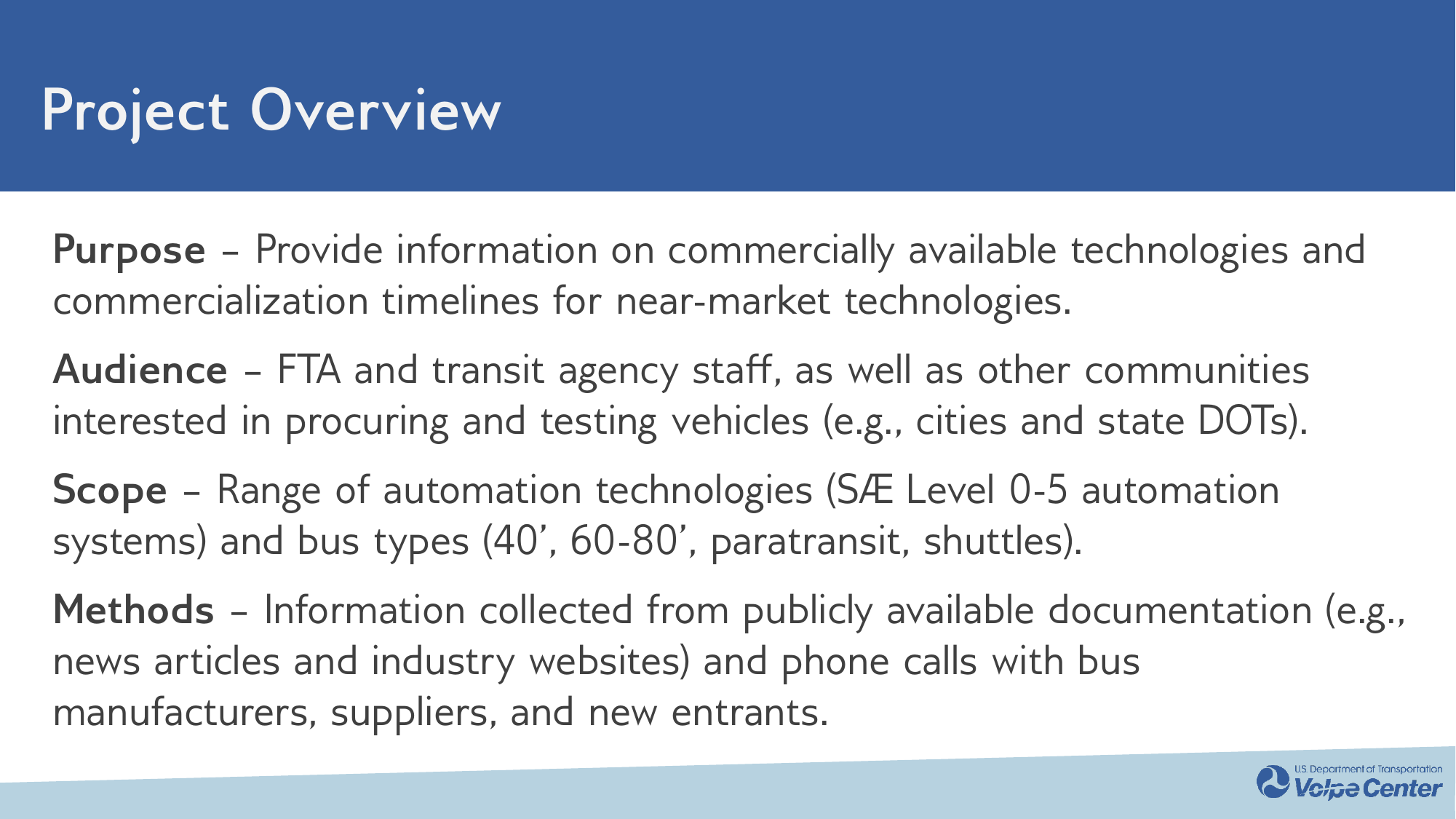

# Project Overview
Purpose – Provide information on commercially available technologies and commercialization timelines for near-market technologies.
Audience – FTA and transit agency staff, as well as other communities interested in procuring and testing vehicles (e.g., cities and state DOTs).
Scope – Range of automation technologies (SAE Level 0-5 automation systems) and bus types (40’, 60-80’, paratransit, shuttles).
Methods – Information collected from publicly available documentation (e.g., news articles and industry websites) and phone calls with bus manufacturers, suppliers, and new entrants.